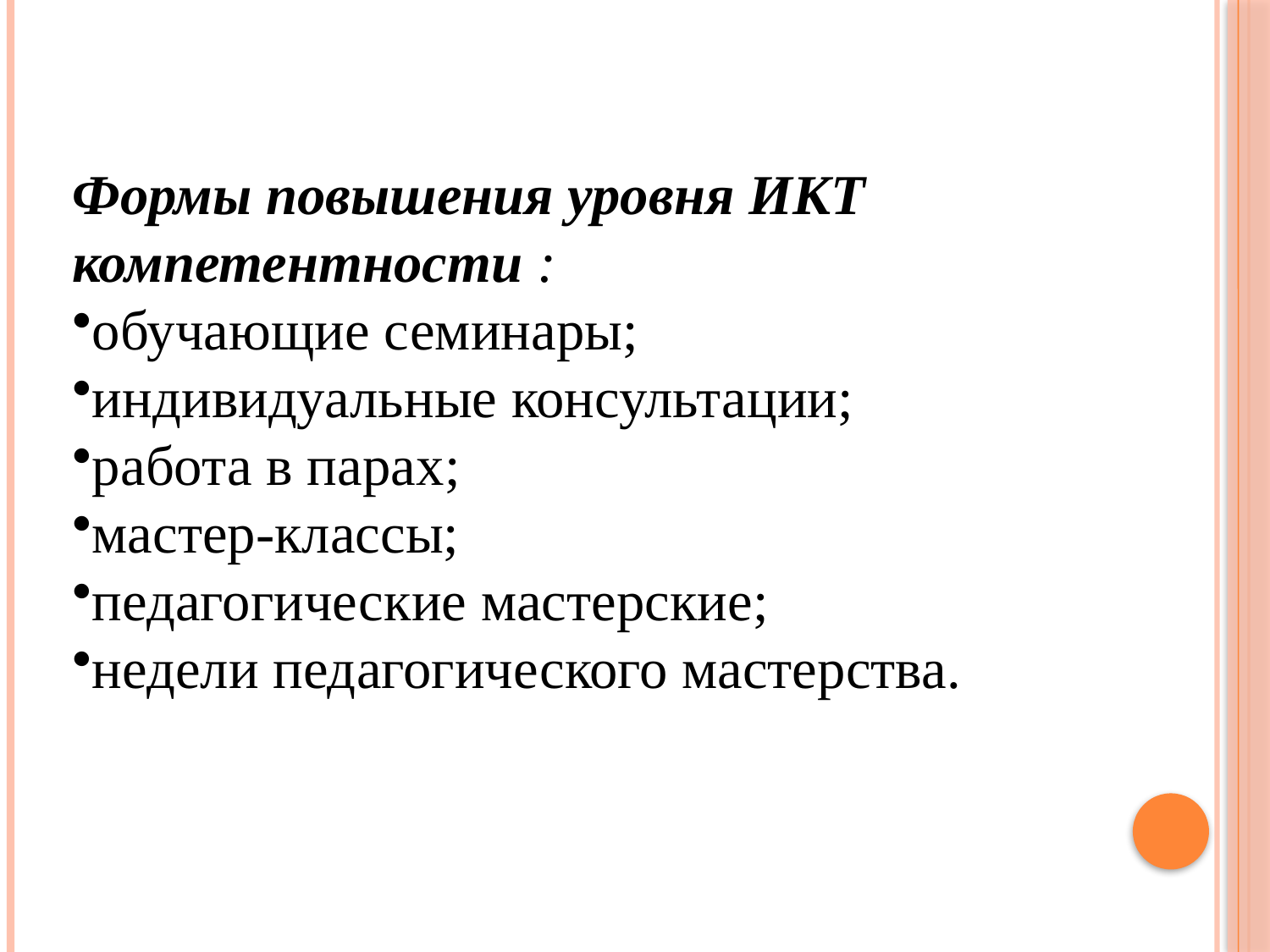

Формы повышения уровня ИКТ компетентности :
обучающие семинары;
индивидуальные консультации;
работа в парах;
мастер-классы;
педагогические мастерские;
недели педагогического мастерства.